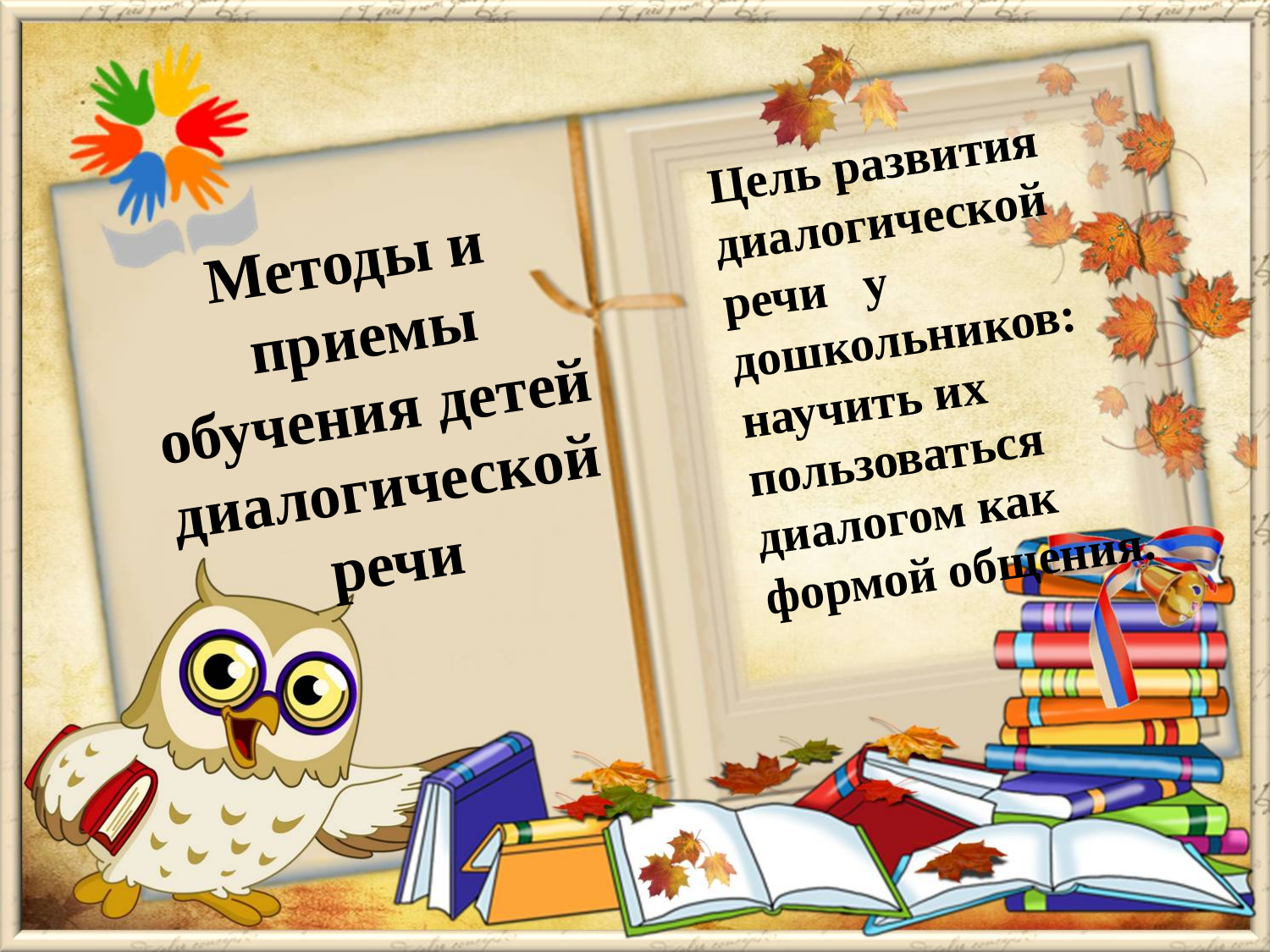

Цель развития диалогической речи   у дошкольников:
    научить их пользоваться диалогом как формой общения.

Методы и  приемы обучения детей диалогической речи